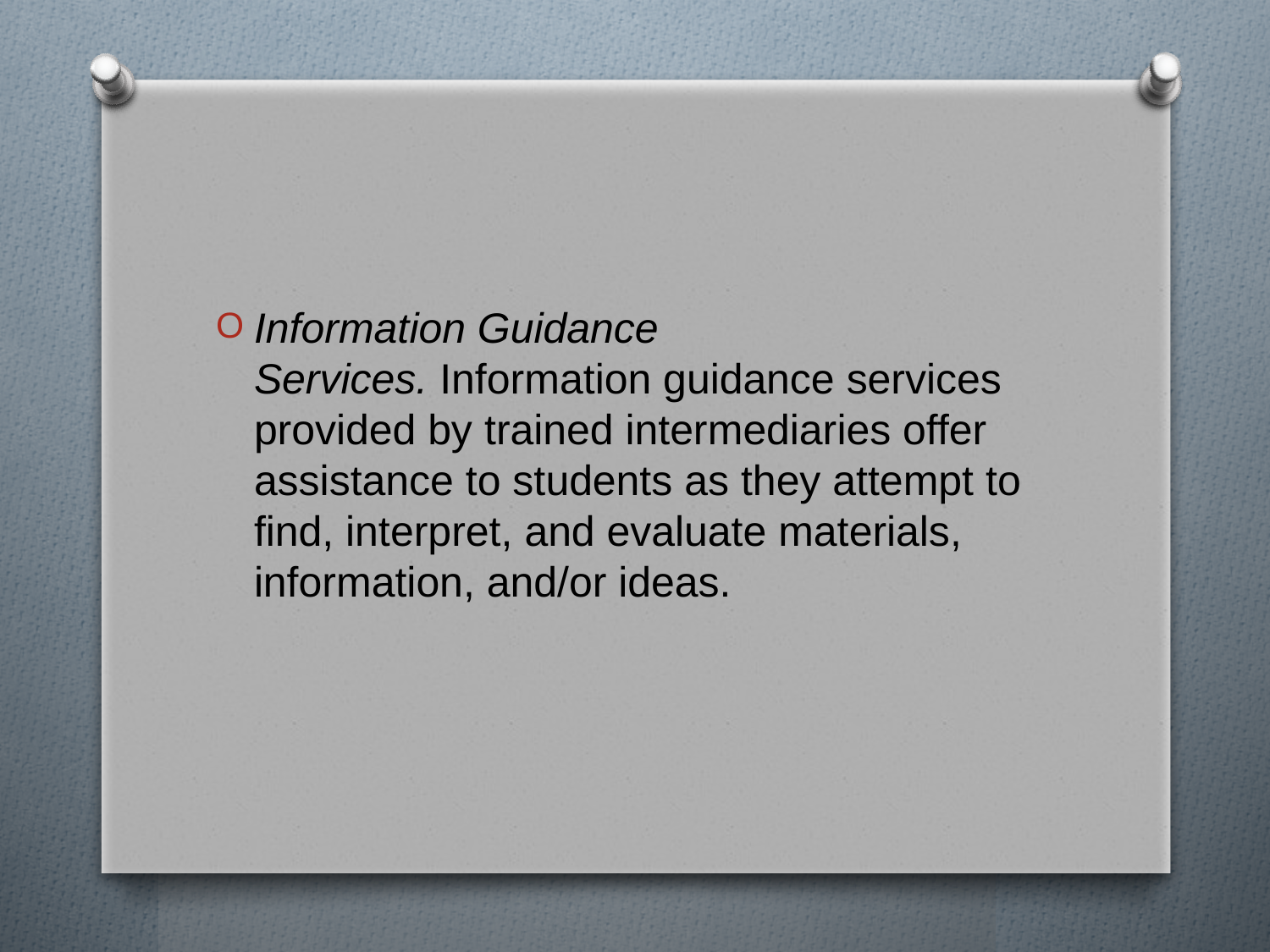

#
Information Guidance Services. Information guidance services provided by trained intermediaries offer assistance to students as they attempt to find, interpret, and evaluate materials, information, and/or ideas.